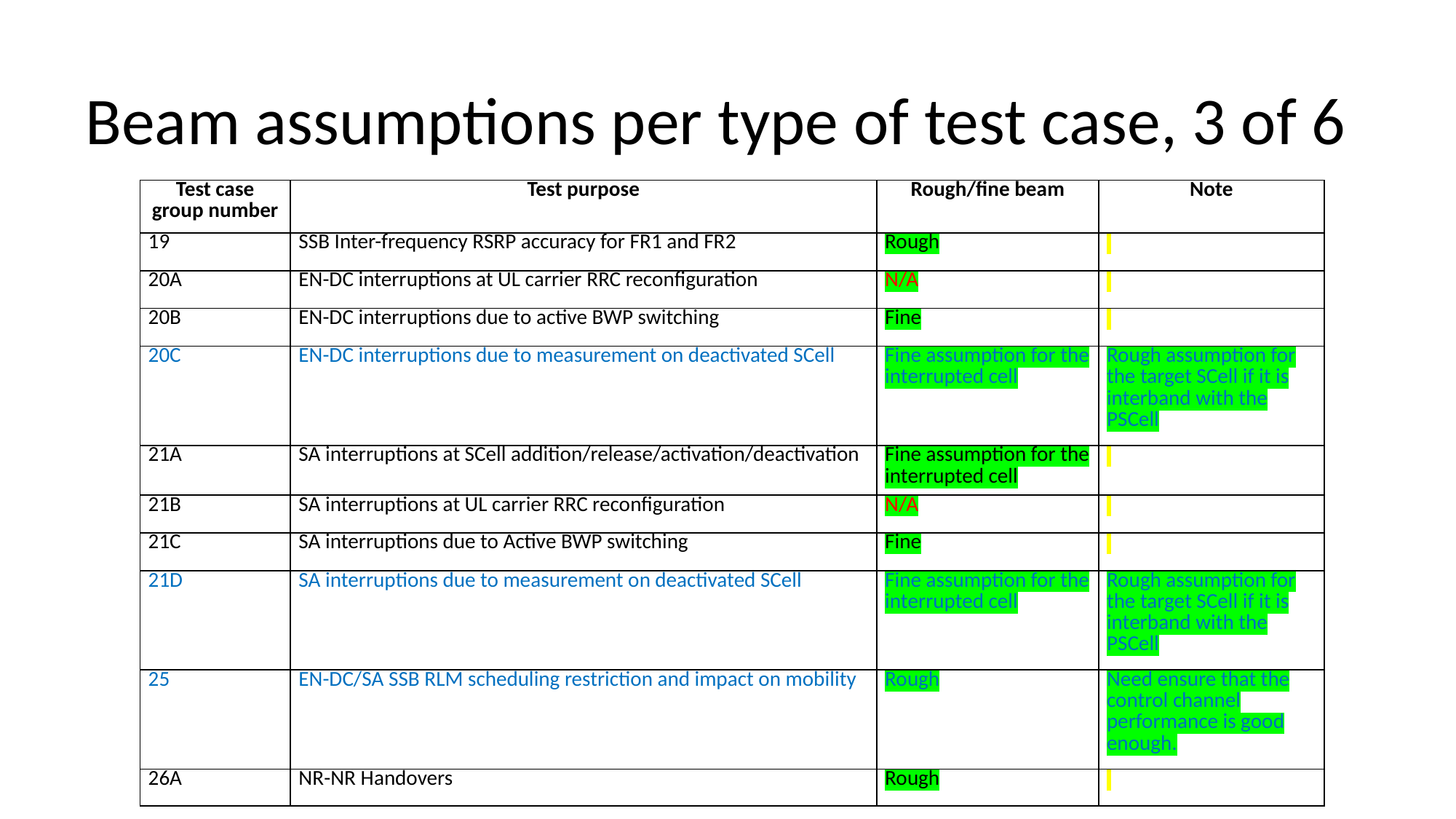

# Beam assumptions per type of test case, 3 of 6
| Test case group number | Test purpose | Rough/fine beam | Note |
| --- | --- | --- | --- |
| 19 | SSB Inter-frequency RSRP accuracy for FR1 and FR2 | Rough |  |
| 20A | EN-DC interruptions at UL carrier RRC reconfiguration | N/A |  |
| 20B | EN-DC interruptions due to active BWP switching | Fine |  |
| 20C | EN-DC interruptions due to measurement on deactivated SCell | Fine assumption for the interrupted cell | Rough assumption for the target SCell if it is interband with the PSCell |
| 21A | SA interruptions at SCell addition/release/activation/deactivation | Fine assumption for the interrupted cell |  |
| 21B | SA interruptions at UL carrier RRC reconfiguration | N/A |  |
| 21C | SA interruptions due to Active BWP switching | Fine |  |
| 21D | SA interruptions due to measurement on deactivated SCell | Fine assumption for the interrupted cell | Rough assumption for the target SCell if it is interband with the PSCell |
| 25 | EN-DC/SA SSB RLM scheduling restriction and impact on mobility | Rough | Need ensure that the control channel performance is good enough. |
| 26A | NR-NR Handovers | Rough |  |